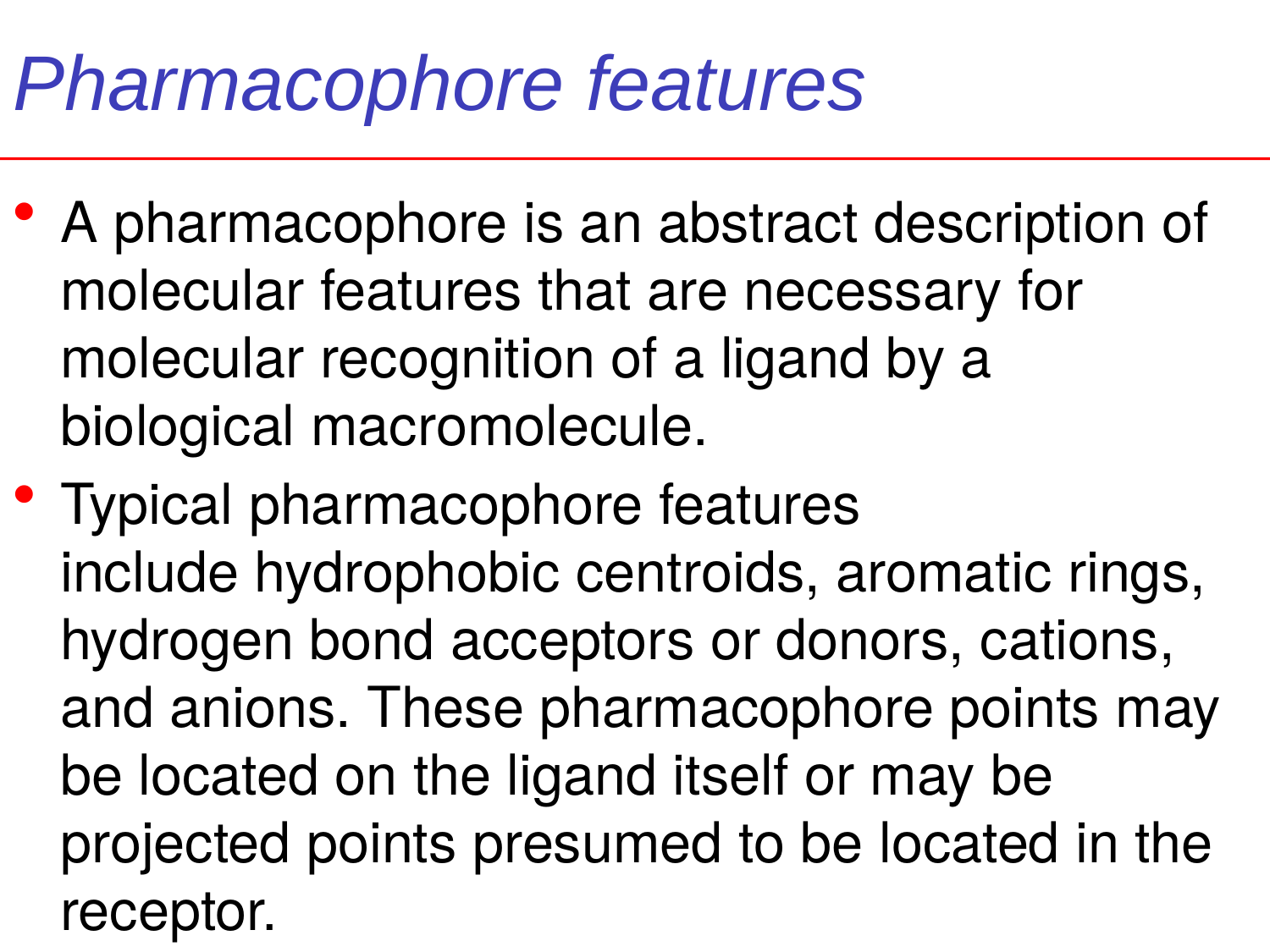

# Pharmacophore features
A pharmacophore is an abstract description of molecular features that are necessary for molecular recognition of a ligand by a biological macromolecule.
Typical pharmacophore features include hydrophobic centroids, aromatic rings, hydrogen bond acceptors or donors, cations, and anions. These pharmacophore points may be located on the ligand itself or may be projected points presumed to be located in the receptor.